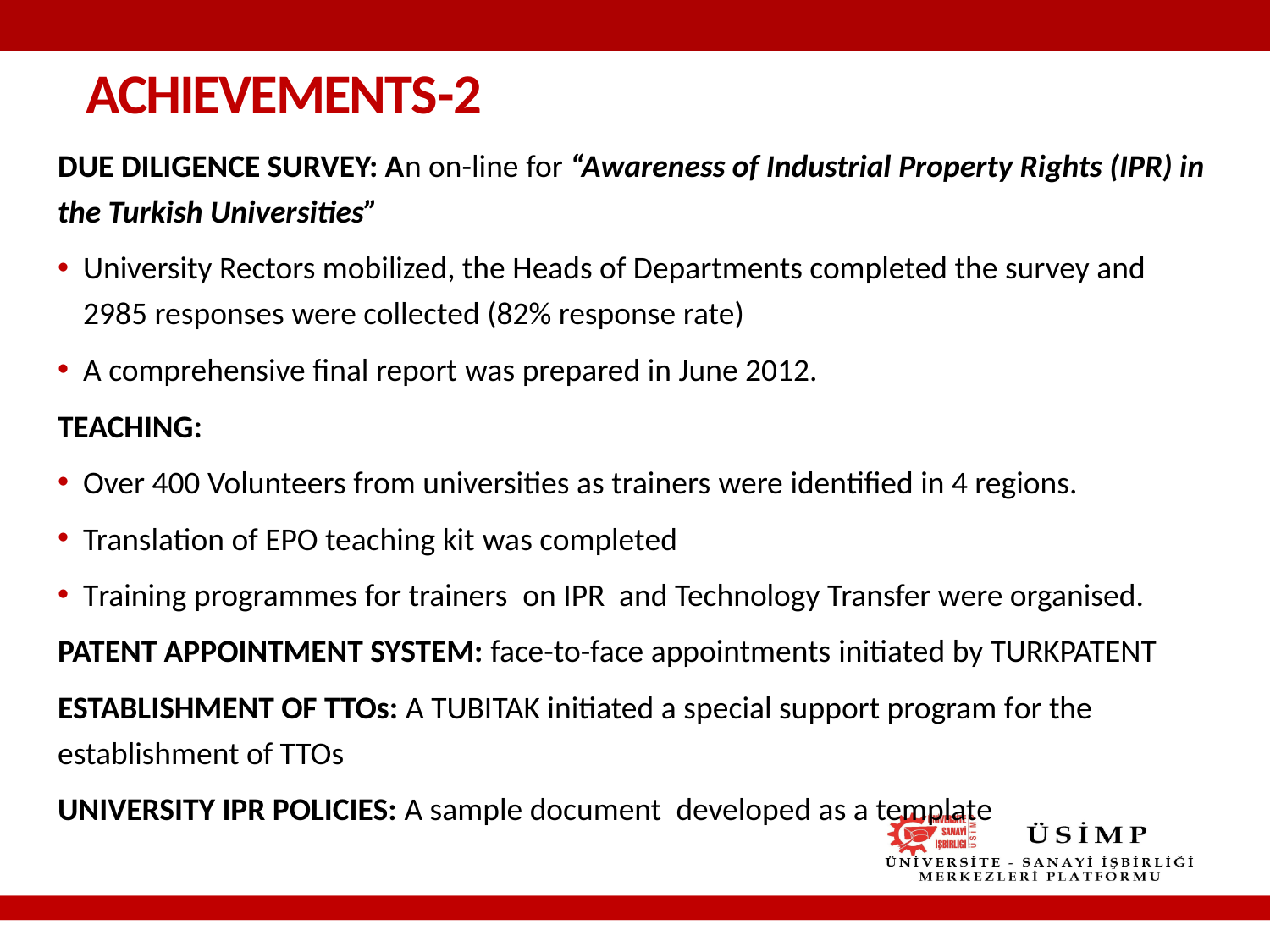

# ACHIEVEMENTS-2
DUE DILIGENCE SURVEY: An on-line for “Awareness of Industrial Property Rights (IPR) in the Turkish Universities”
University Rectors mobilized, the Heads of Departments completed the survey and 2985 responses were collected (82% response rate)
A comprehensive final report was prepared in June 2012.
TEACHING:
Over 400 Volunteers from universities as trainers were identified in 4 regions.
Translation of EPO teaching kit was completed
Training programmes for trainers  on IPR  and Technology Transfer were organised.
PATENT APPOINTMENT SYSTEM: face-to-face appointments initiated by TURKPATENT
ESTABLISHMENT OF TTOs: A TUBITAK initiated a special support program for the establishment of TTOs
UNIVERSITY IPR POLICIES: A sample document  developed as a template